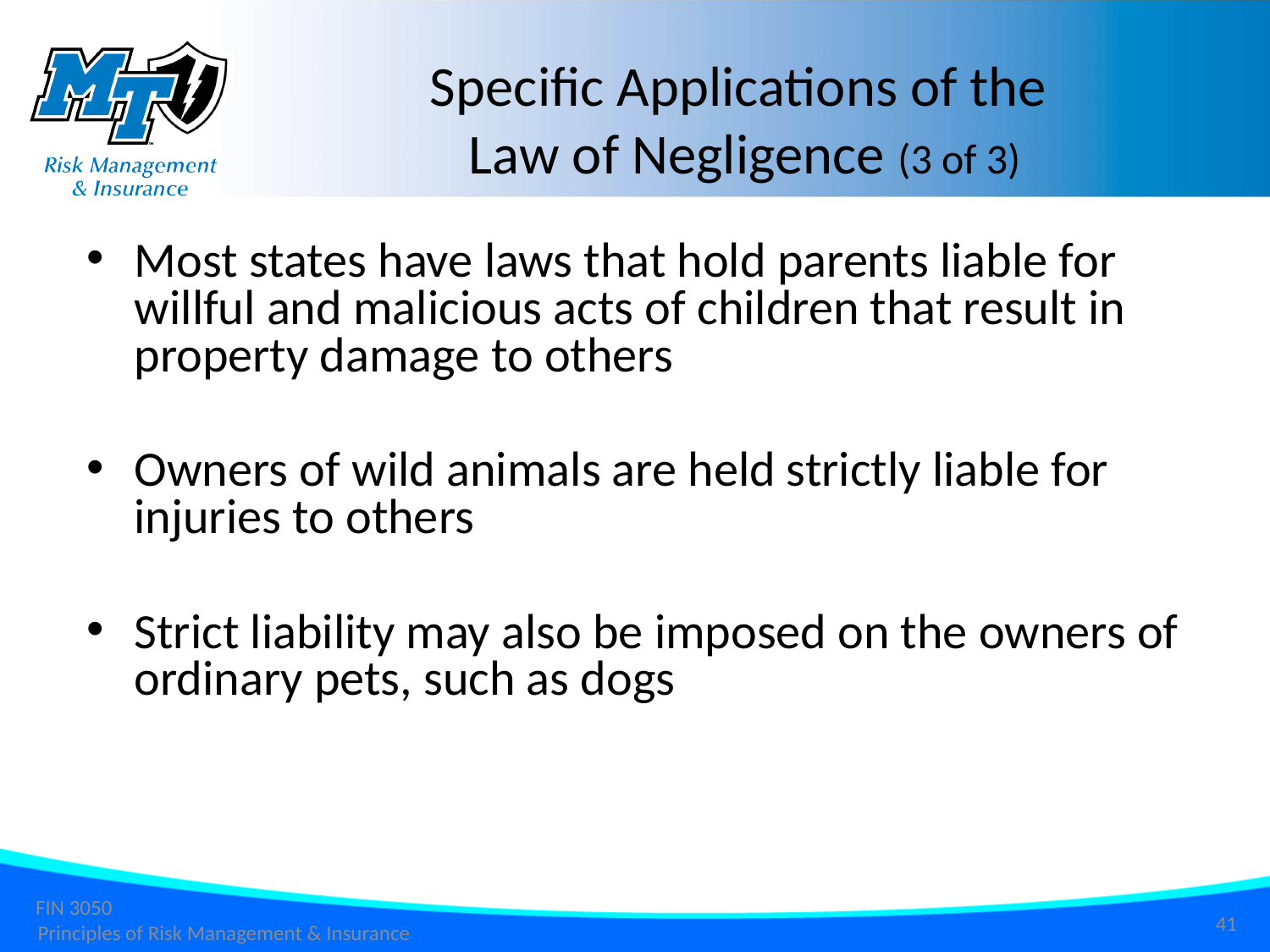

# Specific Applications of the Law of Negligence (3 of 3)
Most states have laws that hold parents liable for willful and malicious acts of children that result in property damage to others

Owners of wild animals are held strictly liable for injuries to others

Strict liability may also be imposed on the owners of ordinary pets, such as dogs
41